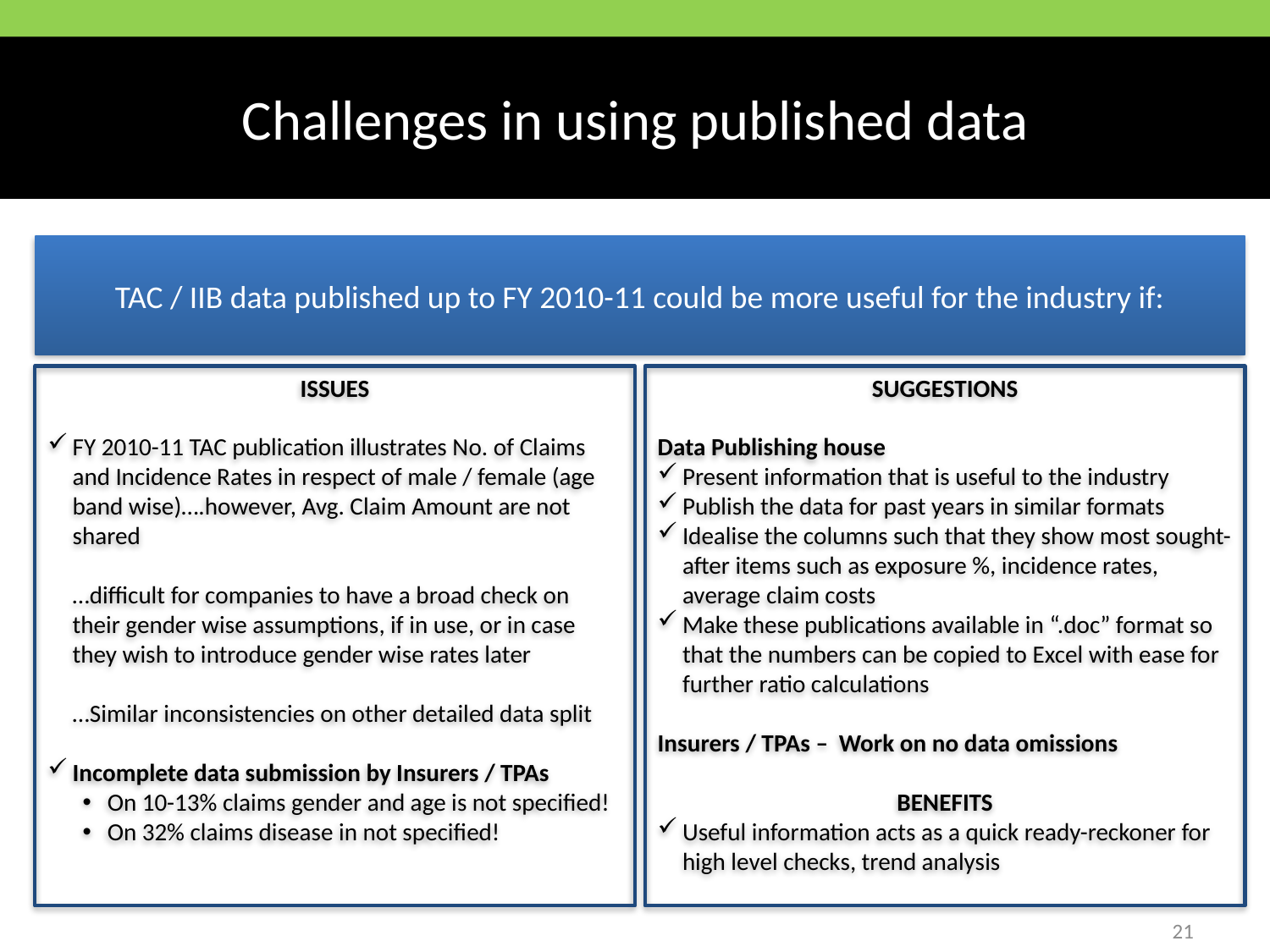

# Challenges in using published data
TAC / IIB data published up to FY 2010-11 could be more useful for the industry if:
ISSUES

FY 2010-11 TAC publication illustrates No. of Claims and Incidence Rates in respect of male / female (age band wise)….however, Avg. Claim Amount are not shared

	…difficult for companies to have a broad check on their gender wise assumptions, if in use, or in case they wish to introduce gender wise rates later

	…Similar inconsistencies on other detailed data split

Incomplete data submission by Insurers / TPAs
On 10-13% claims gender and age is not specified!
On 32% claims disease in not specified!

SUGGESTIONS

Data Publishing house
Present information that is useful to the industry
Publish the data for past years in similar formats
Idealise the columns such that they show most sought-after items such as exposure %, incidence rates, average claim costs
Make these publications available in “.doc” format so that the numbers can be copied to Excel with ease for further ratio calculations

Insurers / TPAs –  Work on no data omissions

BENEFITS
Useful information acts as a quick ready-reckoner for high level checks, trend analysis

21